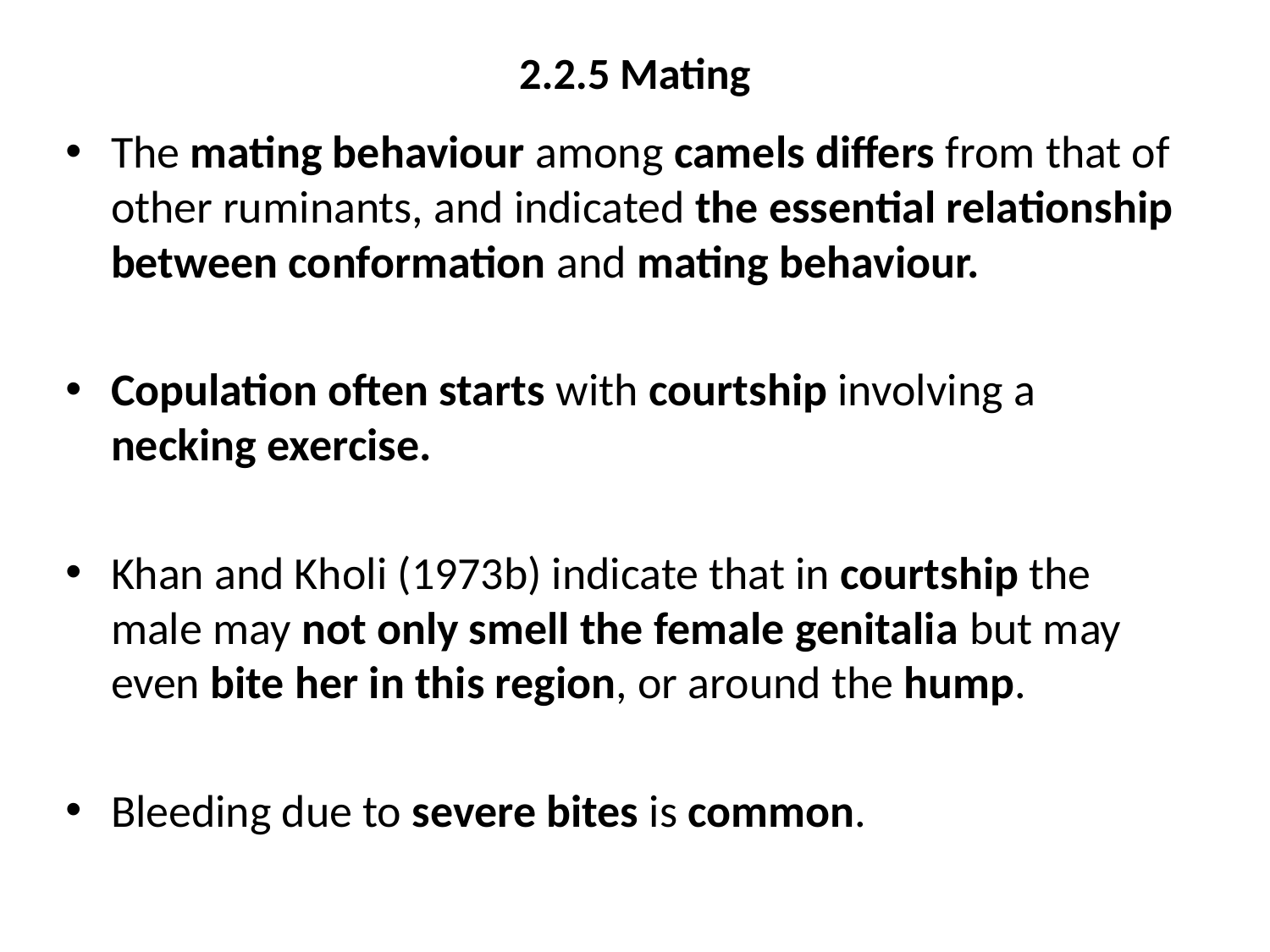

# 2.2.5 Mating
The mating behaviour among camels differs from that of other ruminants, and indicated the essential relationship between conformation and mating behaviour.

Copulation often starts with courtship involving a necking exercise.

Khan and Kholi (1973b) indicate that in courtship the male may not only smell the female genitalia but may even bite her in this region, or around the hump.

Bleeding due to severe bites is common.